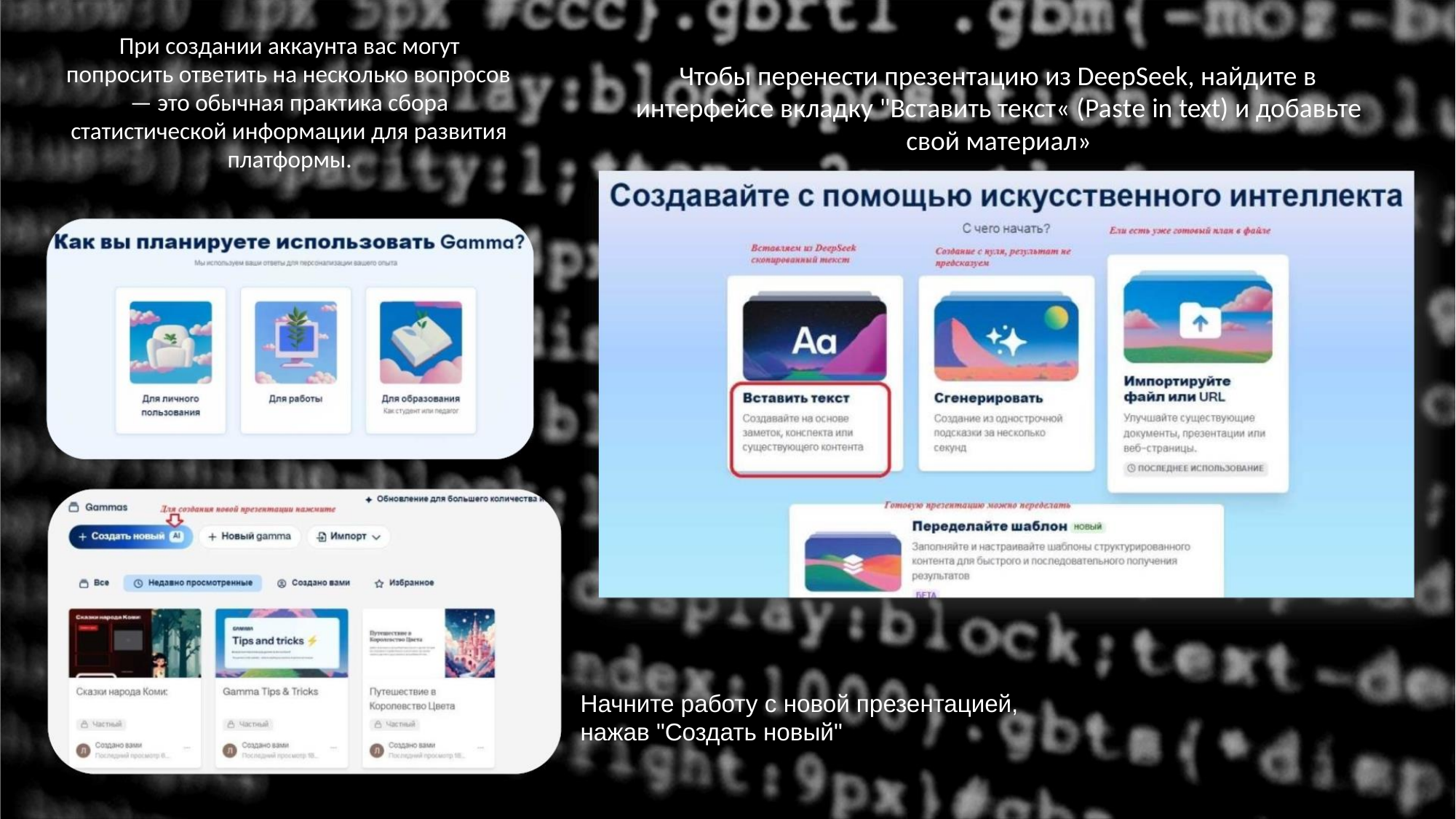

При создании аккаунта вас могут
попросить ответить на несколько вопросов
— это обычная практика сбора
статистической информации для развития
платформы.
Чтобы перенести презентацию из DeepSeek, найдите в
интерфейсе вкладку "Вставить текст« (Paste in text) и добавьте
свой материал»
Начните работу с новой презентацией,
нажав "Создать новый"